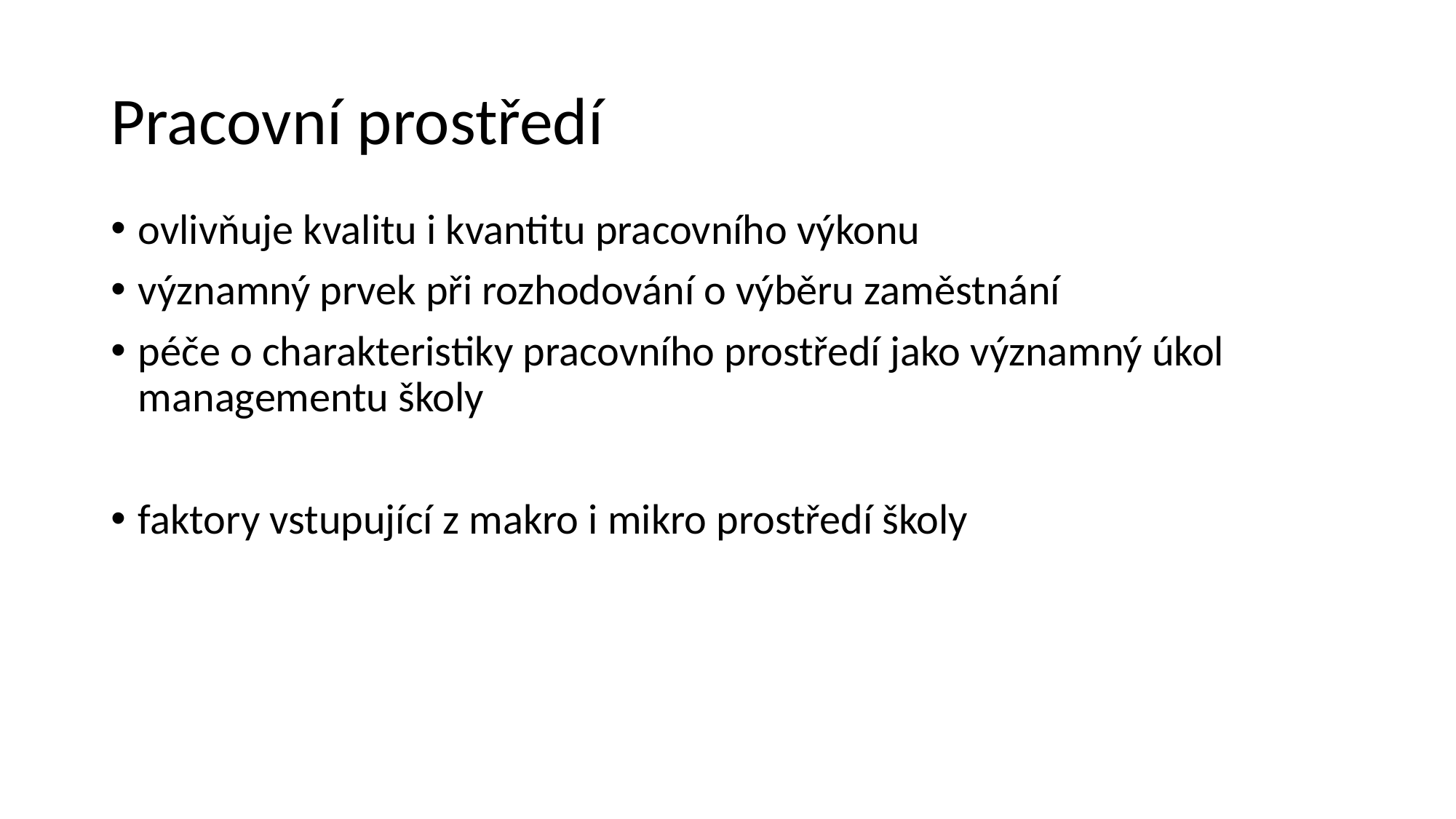

# Pracovní prostředí
ovlivňuje kvalitu i kvantitu pracovního výkonu
významný prvek při rozhodování o výběru zaměstnání
péče o charakteristiky pracovního prostředí jako významný úkol managementu školy

faktory vstupující z makro i mikro prostředí školy